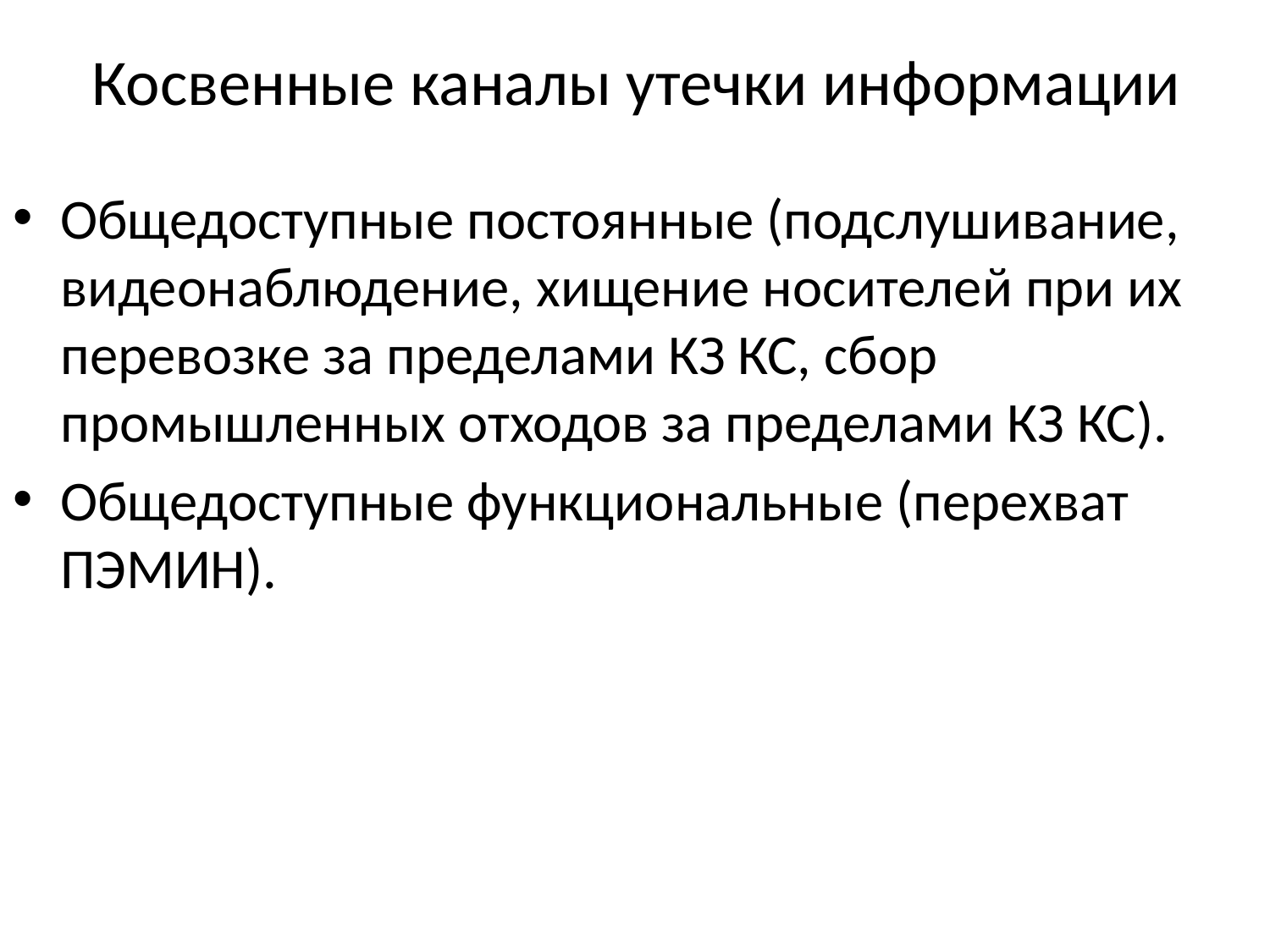

# Косвенные каналы утечки информации
Общедоступные постоянные (подслушивание, видеонаблюдение, хищение носителей при их перевозке за пределами КЗ КС, сбор промышленных отходов за пределами КЗ КС).
Общедоступные функциональные (перехват ПЭМИН).